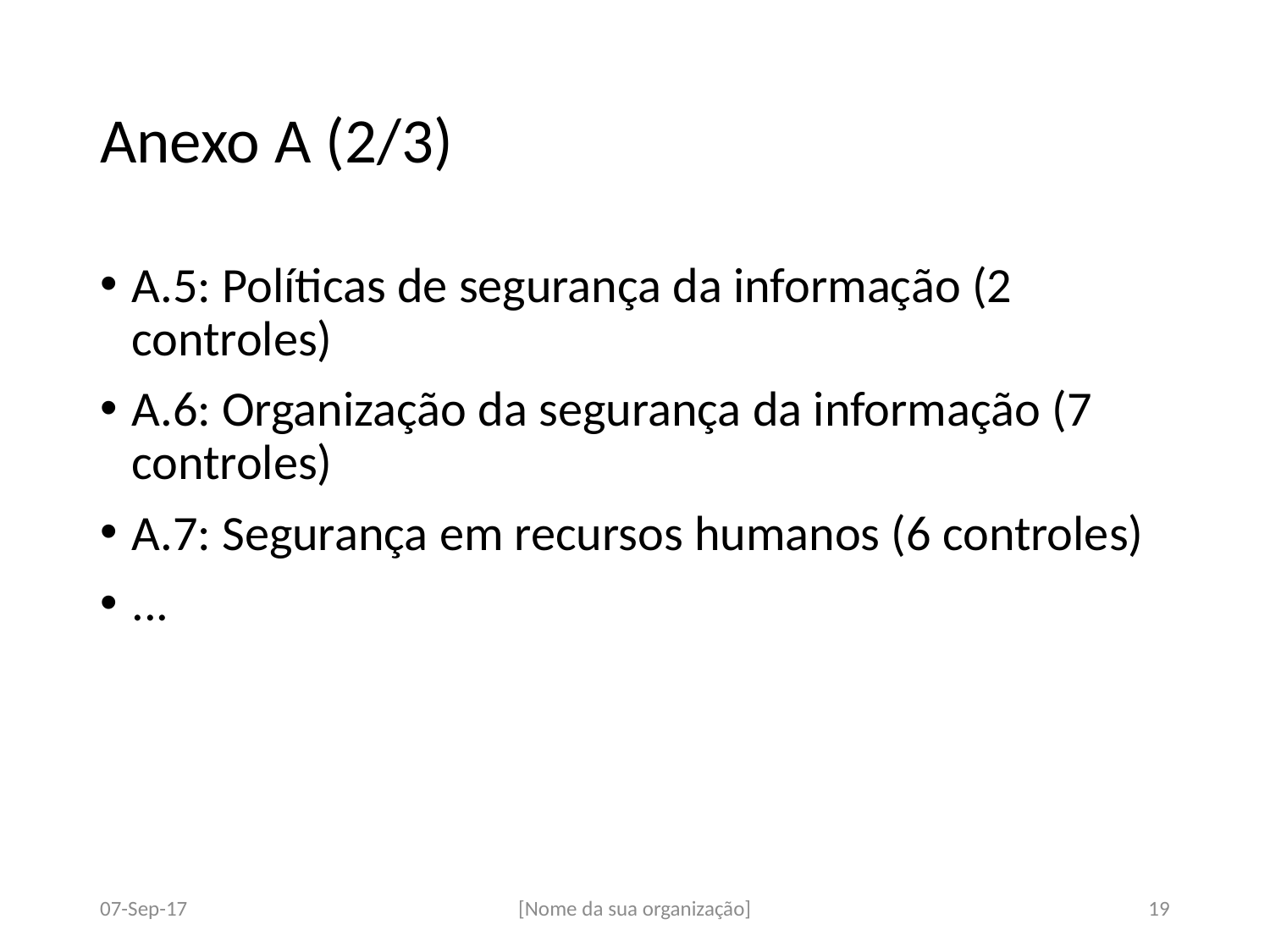

# Anexo A (2/3)
A.5: Políticas de segurança da informação (2 controles)
A.6: Organização da segurança da informação (7 controles)
A.7: Segurança em recursos humanos (6 controles)
...
07-Sep-17
[Nome da sua organização]
19